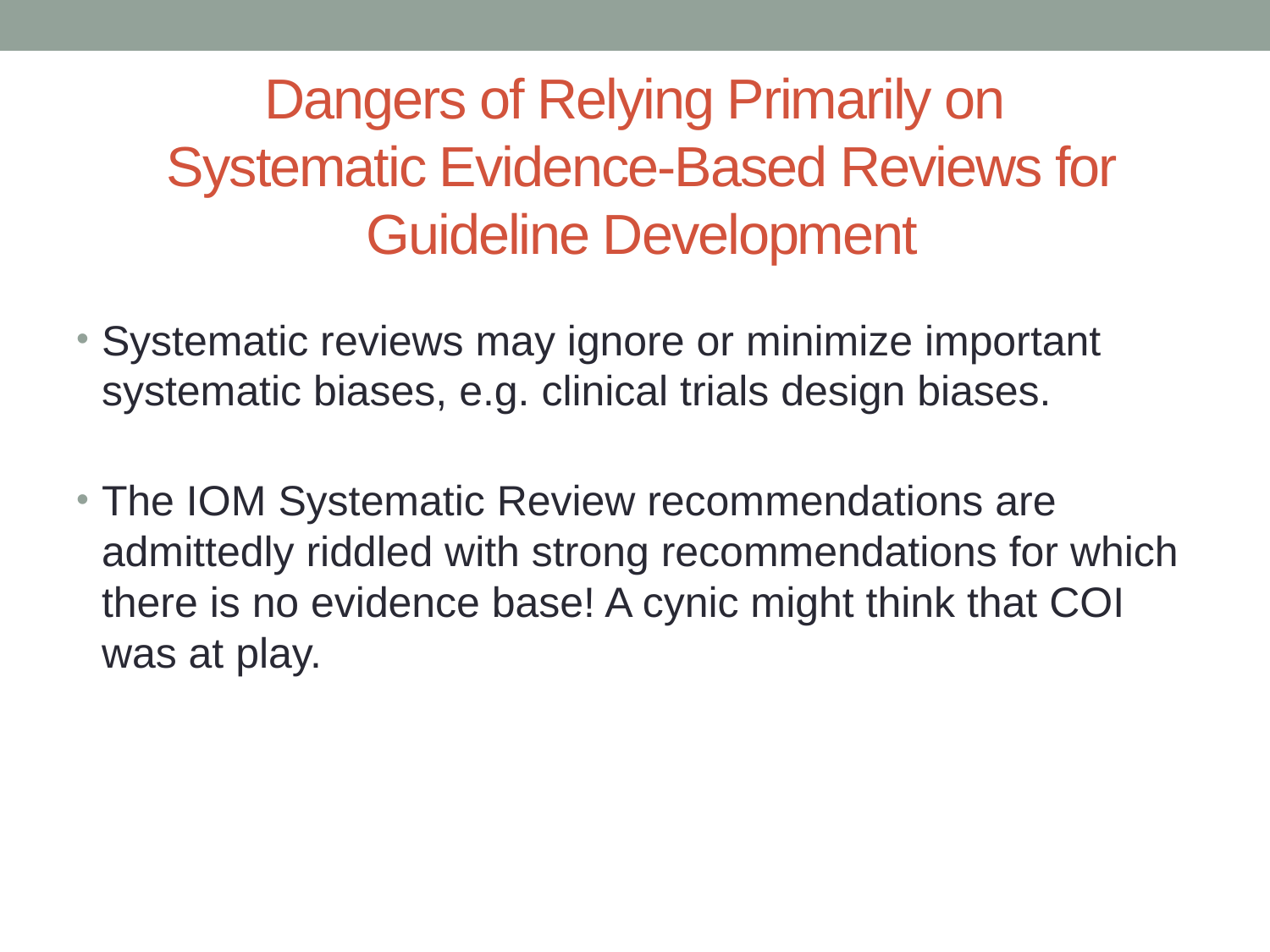

# Dangers of Relying Primarily on Systematic Evidence-Based Reviews for Guideline Development
Systematic reviews may ignore or minimize important systematic biases, e.g. clinical trials design biases.
The IOM Systematic Review recommendations are  admittedly riddled with strong recommendations for which there is no evidence base! A cynic might think that COI was at play.